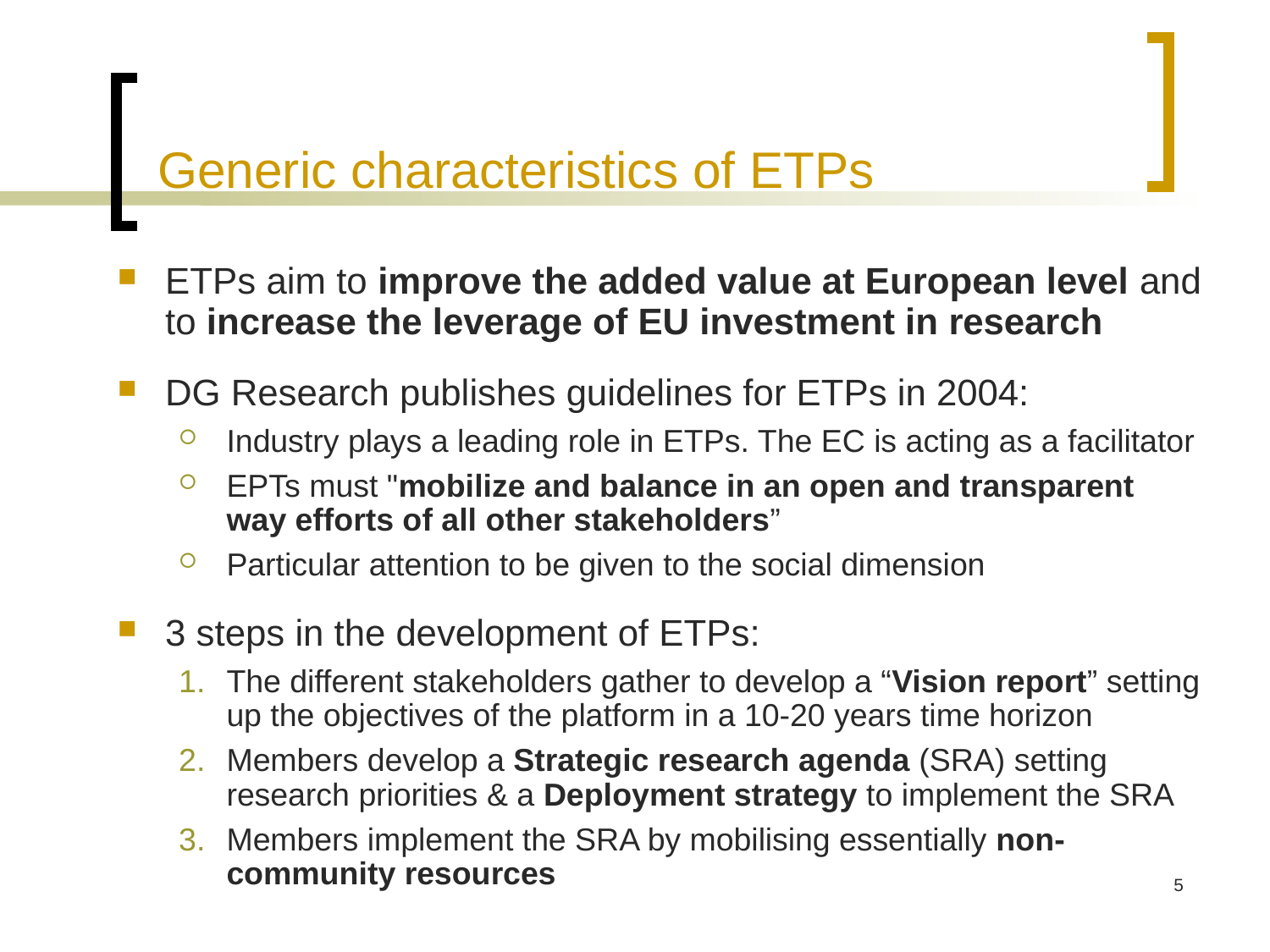

Generic characteristics of ETPs
ETPs aim to improve the added value at European level and to increase the leverage of EU investment in research
DG Research publishes guidelines for ETPs in 2004:
Industry plays a leading role in ETPs. The EC is acting as a facilitator
EPTs must "mobilize and balance in an open and transparent way efforts of all other stakeholders”
Particular attention to be given to the social dimension
3 steps in the development of ETPs:
The different stakeholders gather to develop a “Vision report” setting up the objectives of the platform in a 10-20 years time horizon
Members develop a Strategic research agenda (SRA) setting research priorities & a Deployment strategy to implement the SRA
Members implement the SRA by mobilising essentially non-community resources

5